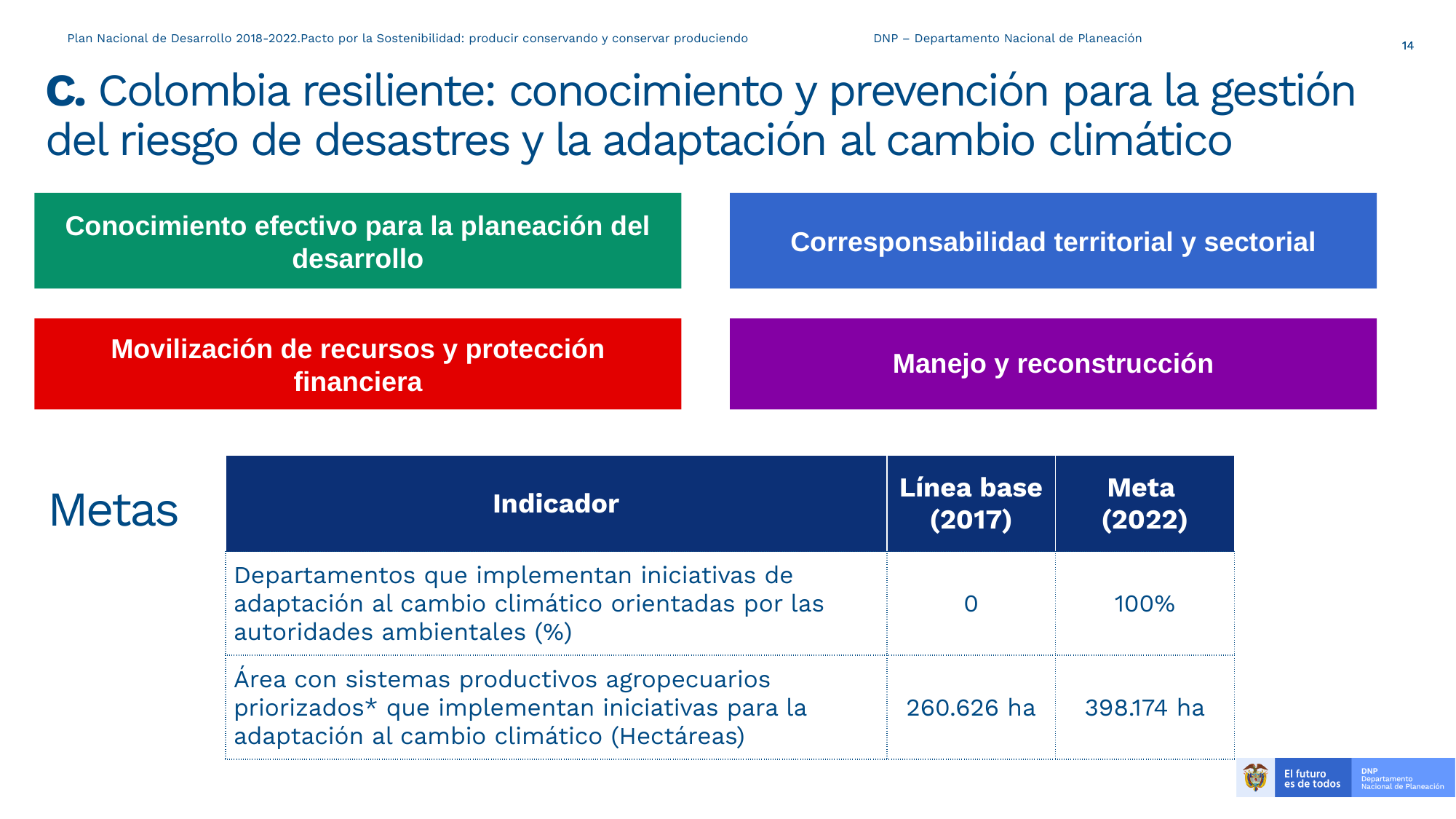

Plan Nacional de Desarrollo 2018-2022.Pacto por la Sostenibilidad: producir conservando y conservar produciendo                              DNP – Departamento Nacional de Planeación

# C. Colombia resiliente: conocimiento y prevención para la gestión del riesgo de desastres y la adaptación al cambio climático
Conocimiento efectivo para la planeación del desarrollo
Corresponsabilidad territorial y sectorial
Movilización de recursos y protección financiera
Manejo y reconstrucción
| Indicador | Línea base (2017) | Meta (2022) |
| --- | --- | --- |
| Departamentos que implementan iniciativas de adaptación al cambio climático orientadas por las autoridades ambientales (%) | 0 | 100% |
| Área con sistemas productivos agropecuarios priorizados\* que implementan iniciativas para la adaptación al cambio climático (Hectáreas) | 260.626 ha | 398.174 ha |
Metas